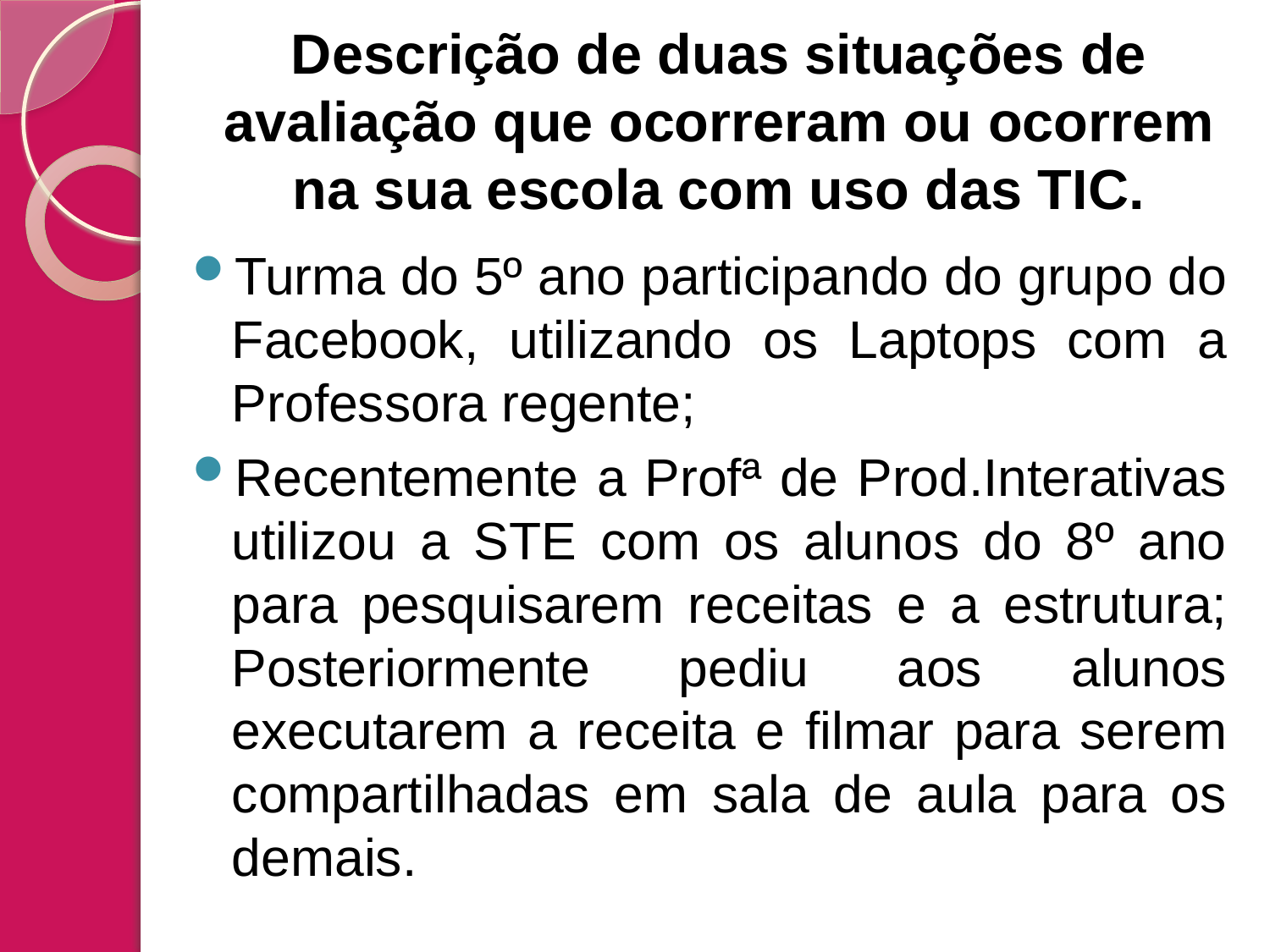

# Descrição de duas situações de avaliação que ocorreram ou ocorrem na sua escola com uso das TIC.
Turma do 5º ano participando do grupo do Facebook, utilizando os Laptops com a Professora regente;
Recentemente a Profª de Prod.Interativas utilizou a STE com os alunos do 8º ano para pesquisarem receitas e a estrutura; Posteriormente pediu aos alunos executarem a receita e filmar para serem compartilhadas em sala de aula para os demais.